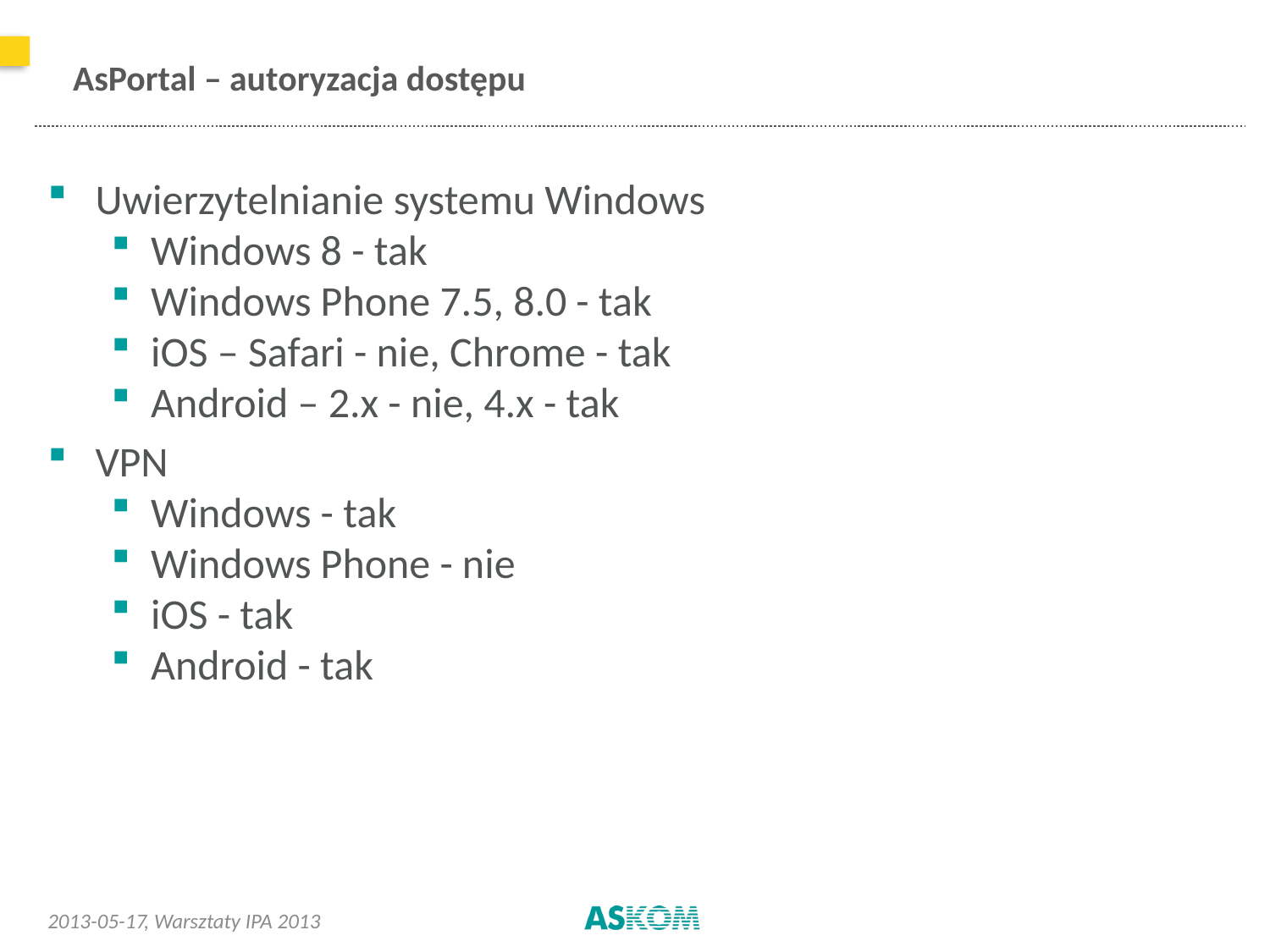

# AsPortal – autoryzacja dostępu
Uwierzytelnianie systemu Windows
Windows 8 - tak
Windows Phone 7.5, 8.0 - tak
iOS – Safari - nie, Chrome - tak
Android – 2.x - nie, 4.x - tak
VPN
Windows - tak
Windows Phone - nie
iOS - tak
Android - tak

2013-05-17
, Warsztaty IPA 2013